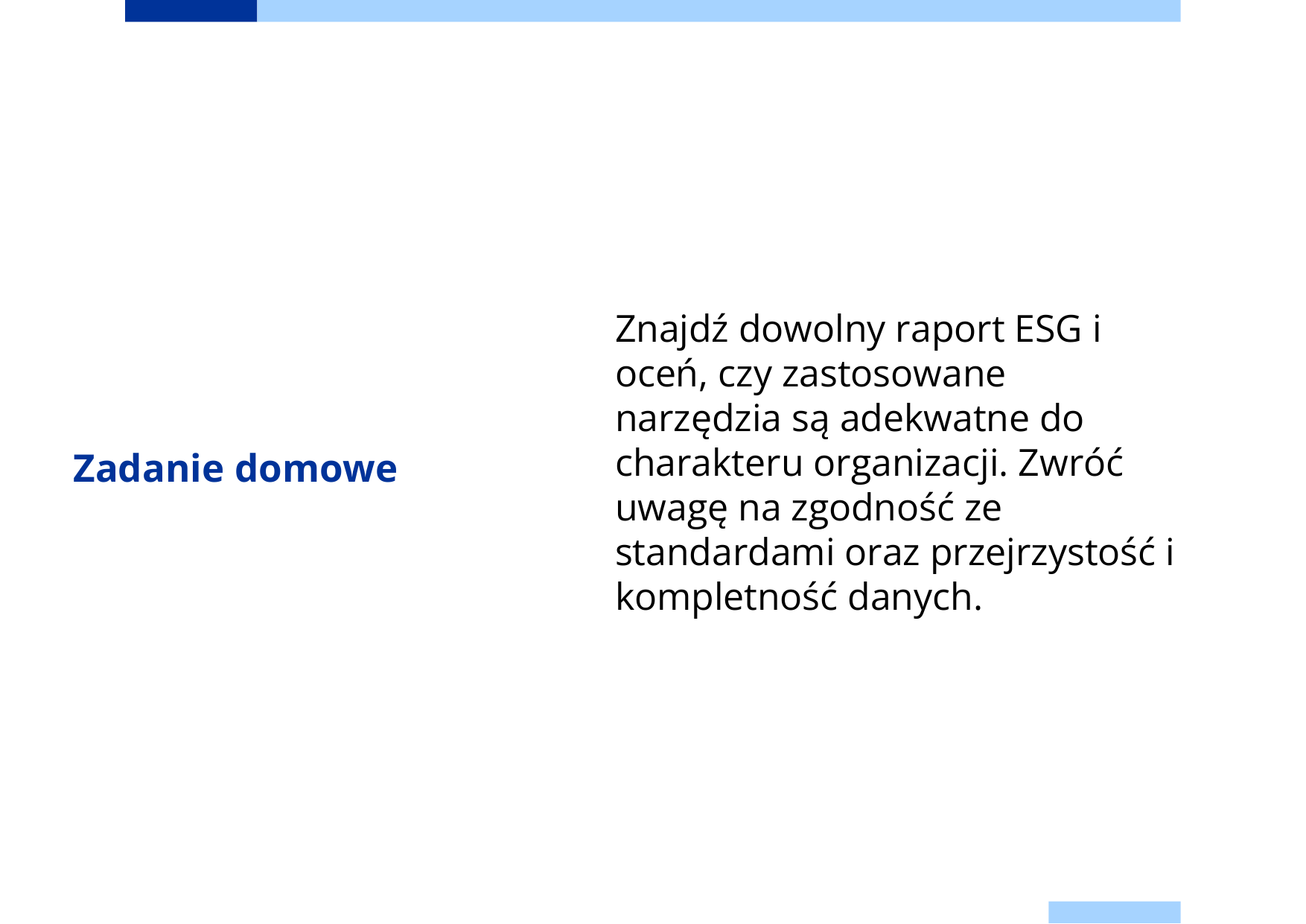

# Zadanie domowe
Znajdź dowolny raport ESG i oceń, czy zastosowane narzędzia są adekwatne do charakteru organizacji. Zwróć uwagę na zgodność ze standardami oraz przejrzystość i kompletność danych.